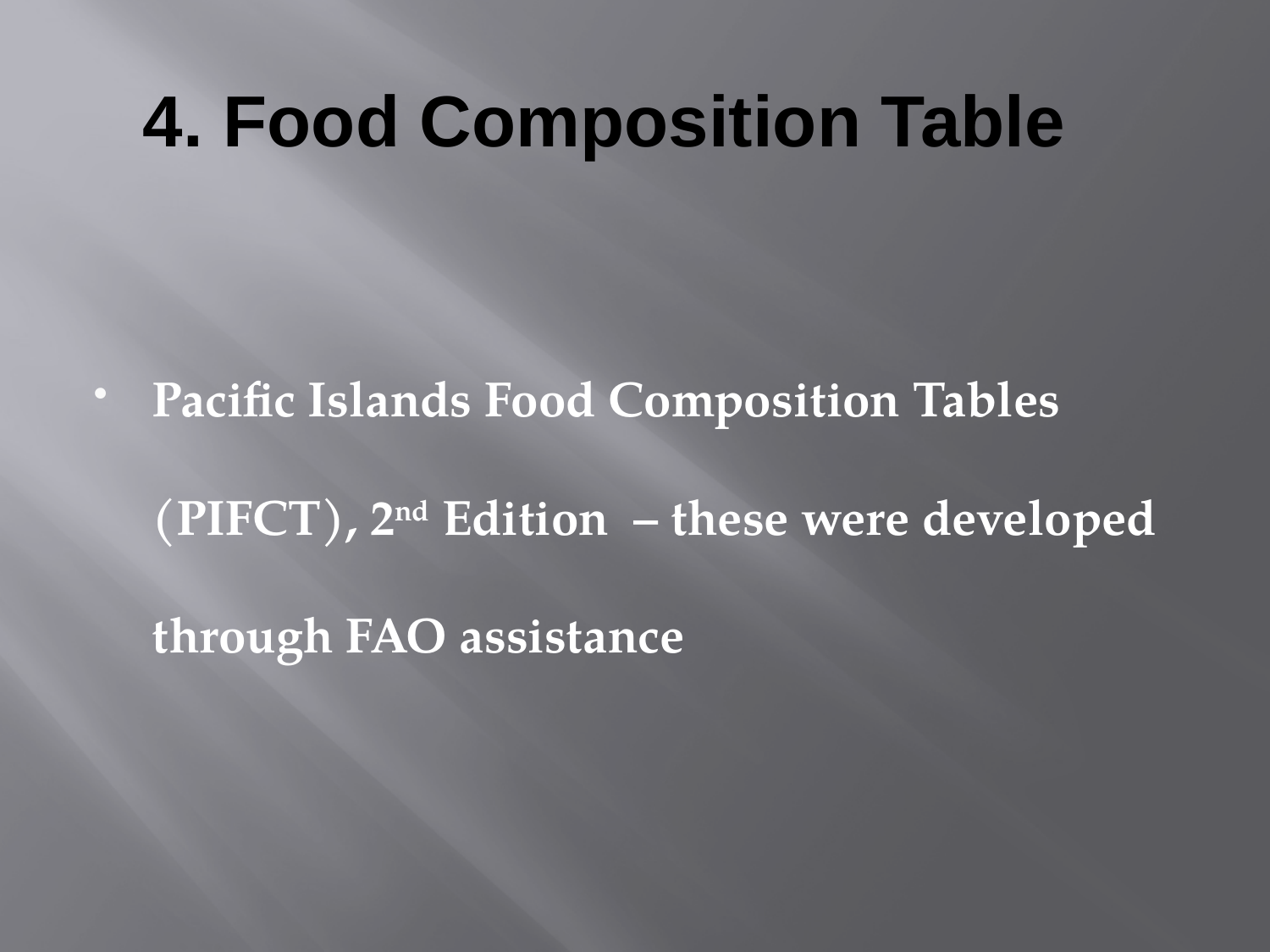

# 4. Food Composition Table
Pacific Islands Food Composition Tables (PIFCT), 2nd Edition  – these were developed through FAO assistance